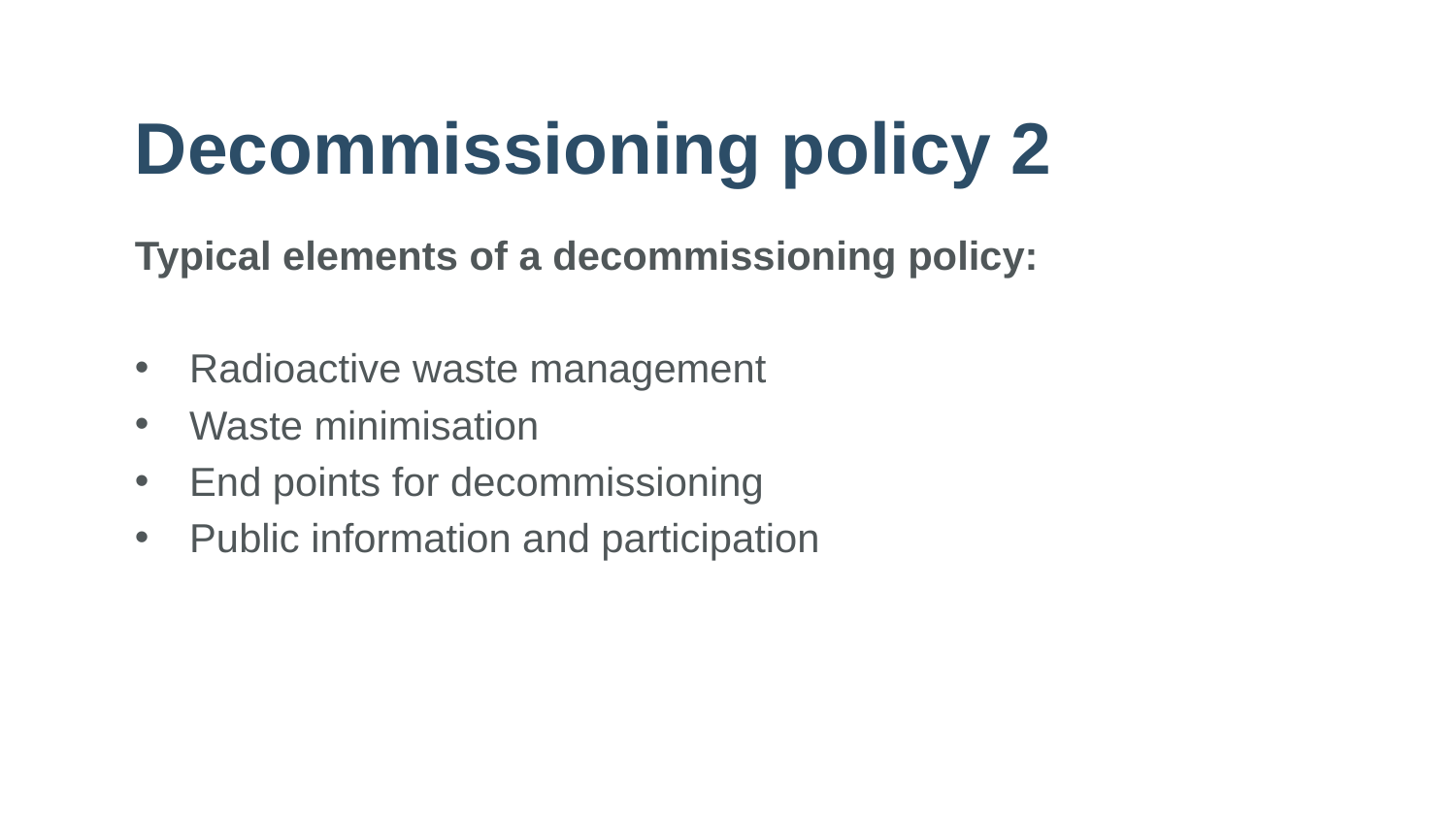

# Decommissioning policy 2
Typical elements of a decommissioning policy:

Radioactive waste management
Waste minimisation
End points for decommissioning
Public information and participation